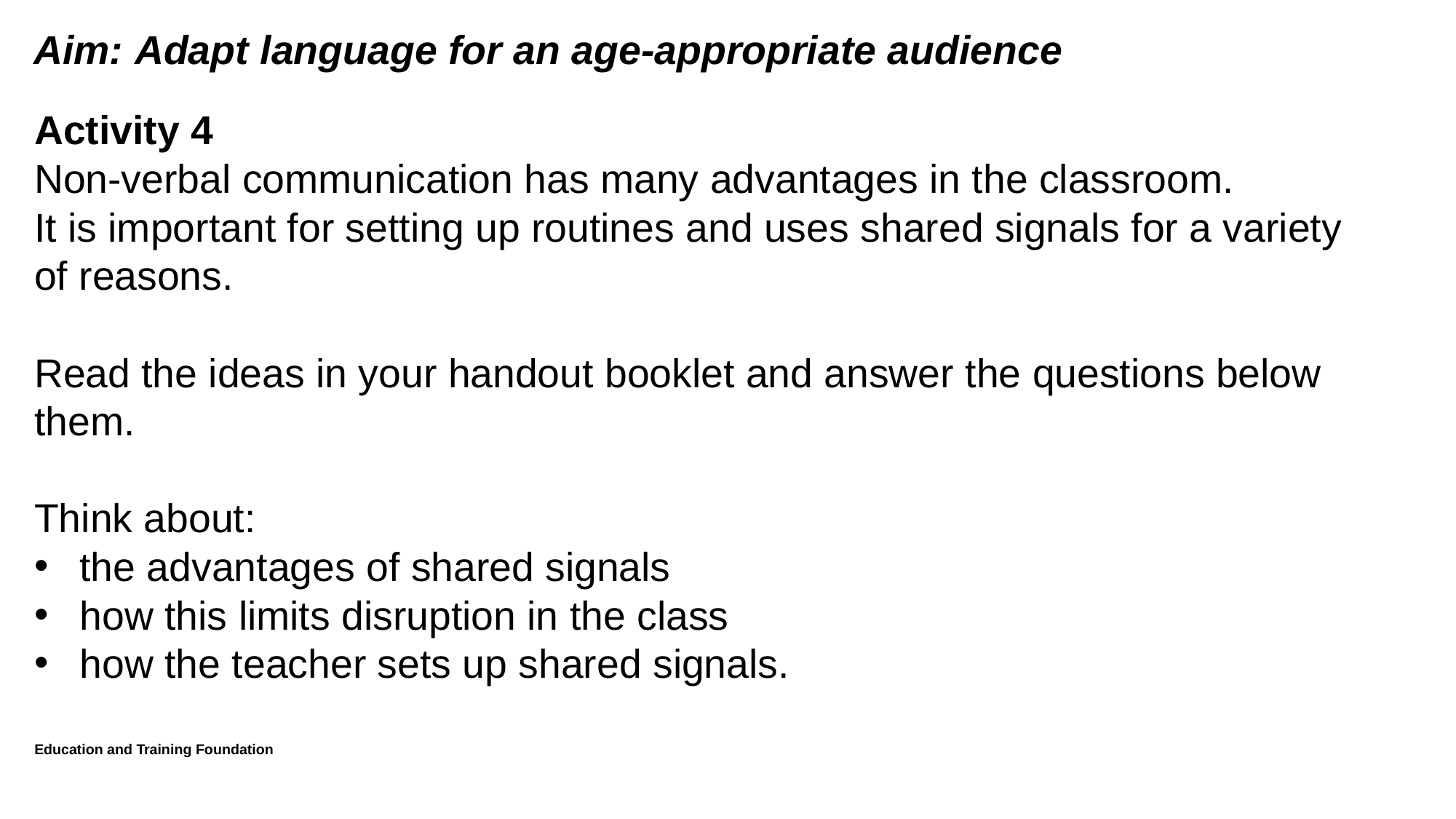

Aim: Adapt language for an age-appropriate audience
Activity 4
Non-verbal communication has many advantages in the classroom.
It is important for setting up routines and uses shared signals for a variety of reasons.

Read the ideas in your handout booklet and answer the questions below them.

Think about:
the advantages of shared signals
how this limits disruption in the class
how the teacher sets up shared signals.
Education and Training Foundation